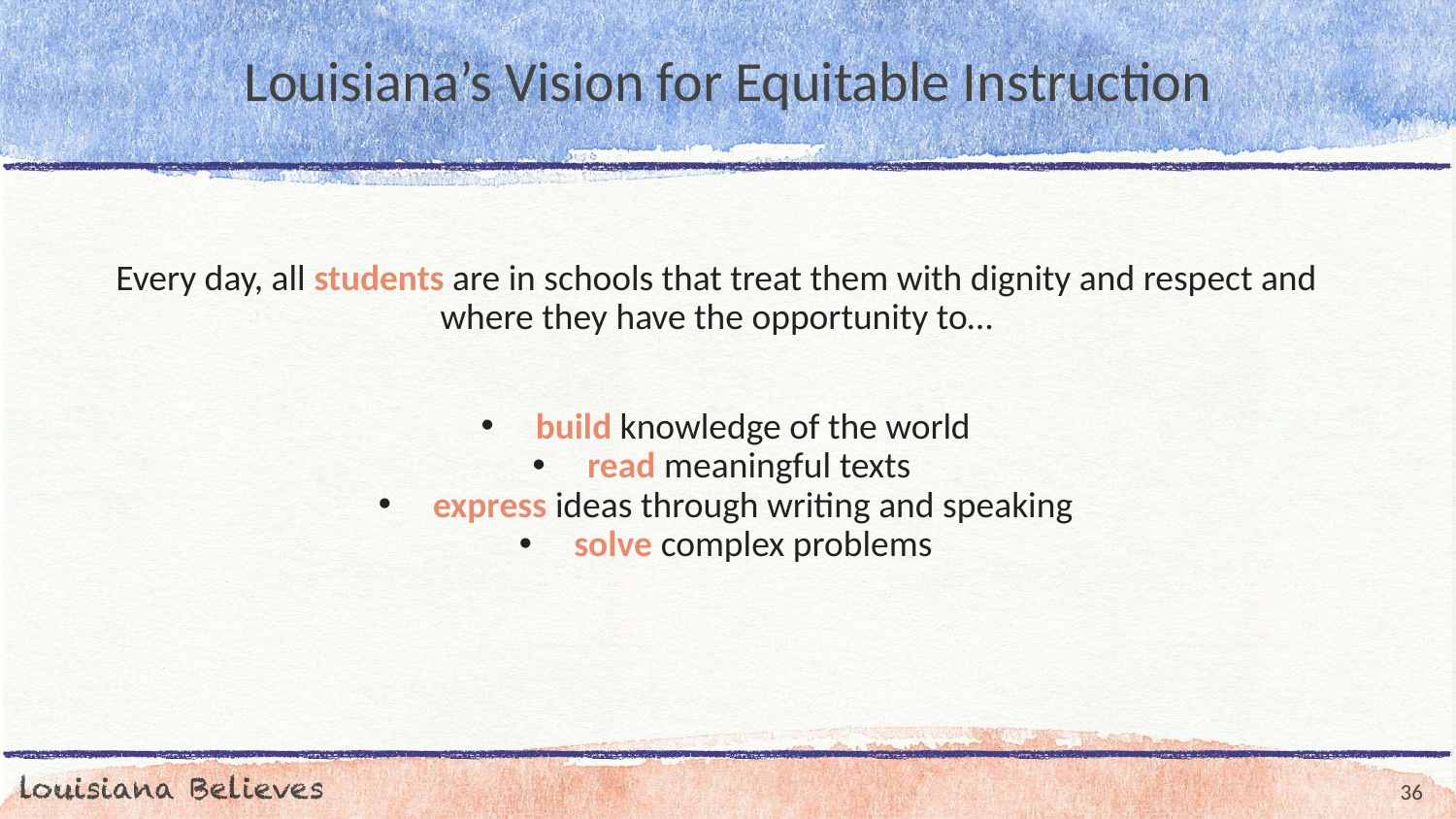

# Louisiana’s Vision for Equitable Instruction
Every day, all students are in schools that treat them with dignity and respect and where they have the opportunity to…

build knowledge of the world
read meaningful texts
express ideas through writing and speaking
solve complex problems